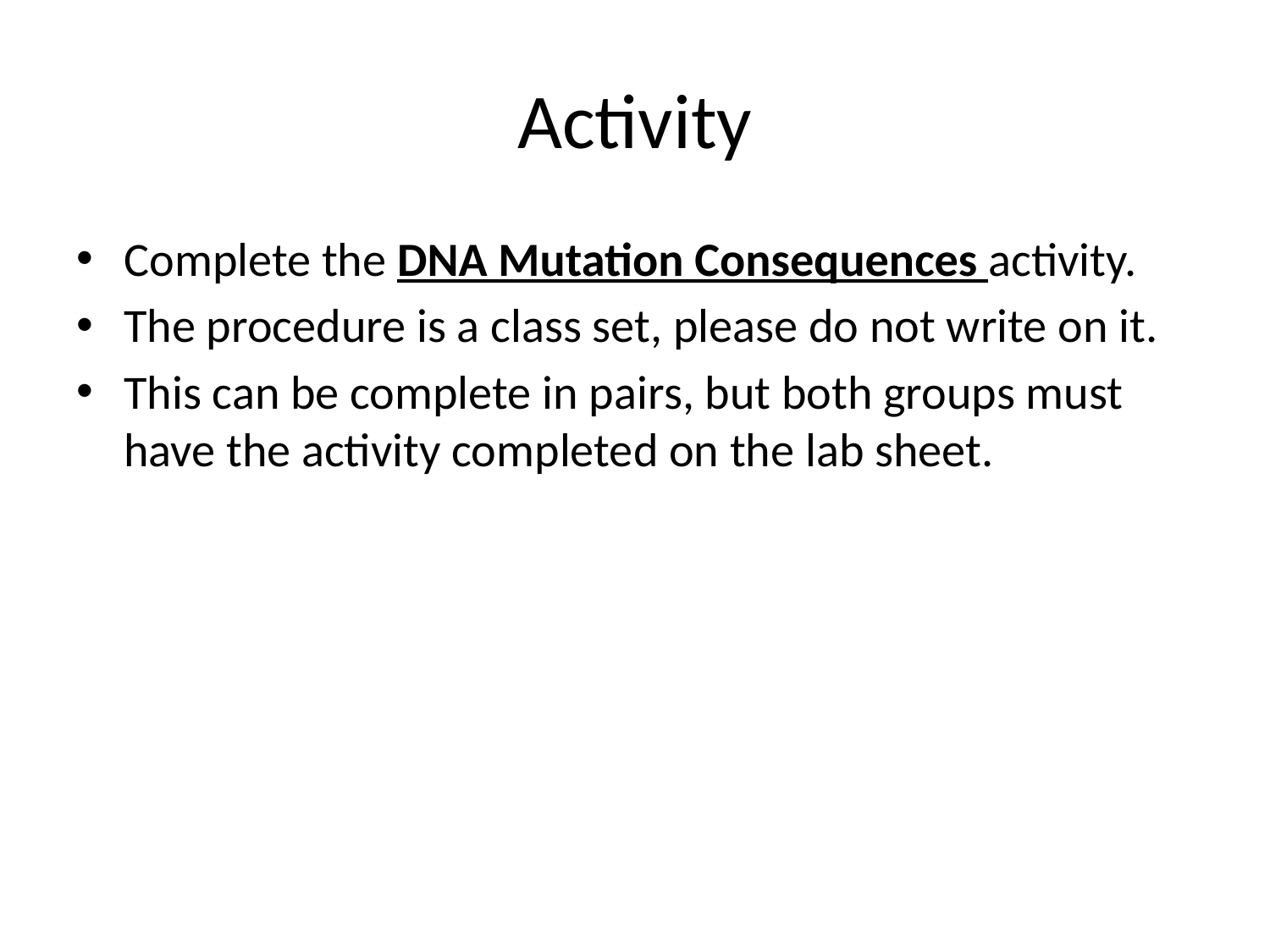

# Activity
Complete the DNA Mutation Consequences activity.
The procedure is a class set, please do not write on it.
This can be complete in pairs, but both groups must have the activity completed on the lab sheet.